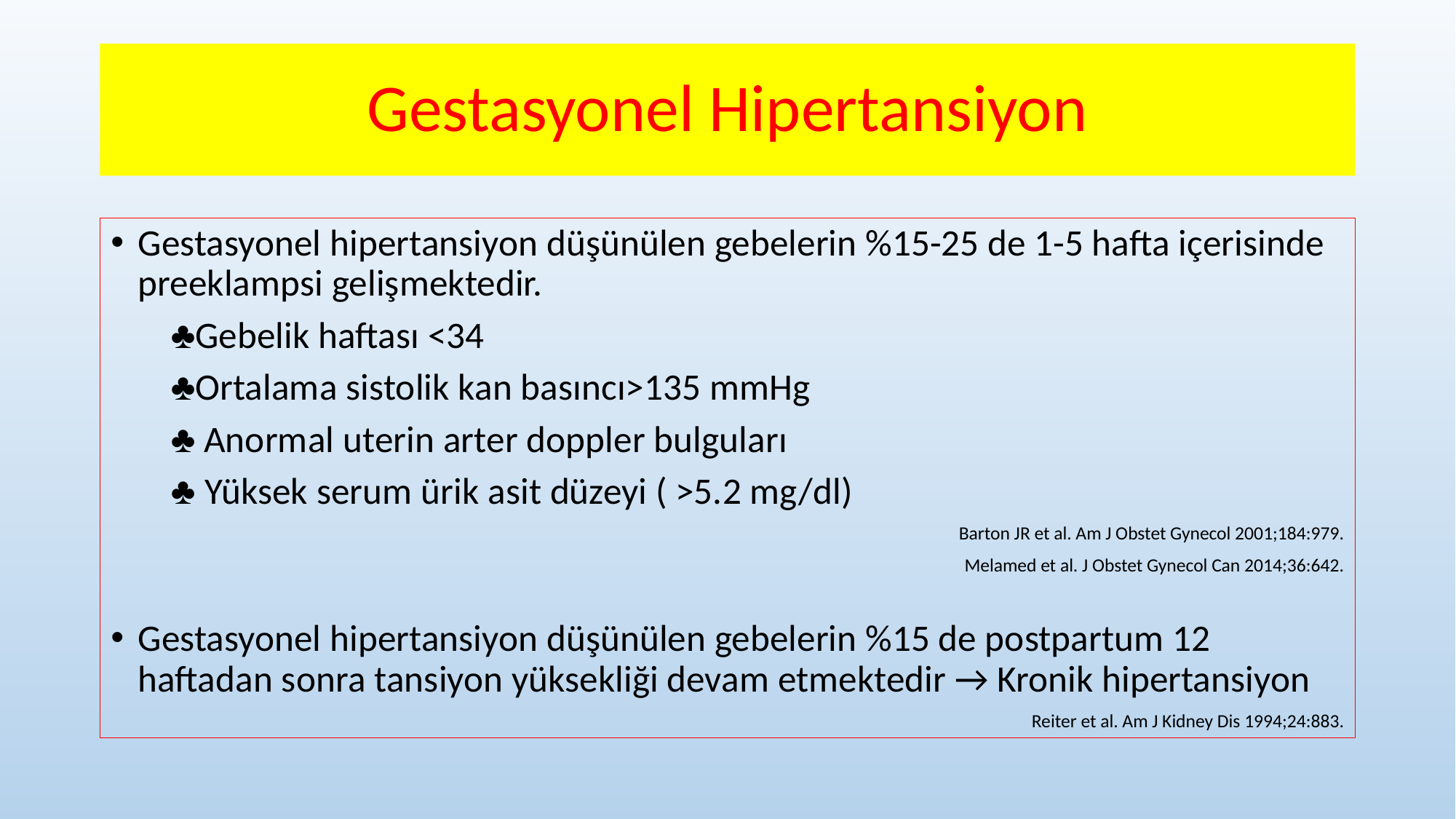

# Gestasyonel Hipertansiyon
Gestasyonel hipertansiyon düşünülen gebelerin %15-25 de 1-5 hafta içerisinde preeklampsi gelişmektedir.
       ♣Gebelik haftası <34
       ♣Ortalama sistolik kan basıncı>135 mmHg
       ♣ Anormal uterin arter doppler bulguları
       ♣ Yüksek serum ürik asit düzeyi ( >5.2 mg/dl)
Barton JR et al. Am J Obstet Gynecol 2001;184:979.
Melamed et al. J Obstet Gynecol Can 2014;36:642.

Gestasyonel hipertansiyon düşünülen gebelerin %15 de postpartum 12 haftadan sonra tansiyon yüksekliği devam etmektedir → Kronik hipertansiyon
Reiter et al. Am J Kidney Dis 1994;24:883.